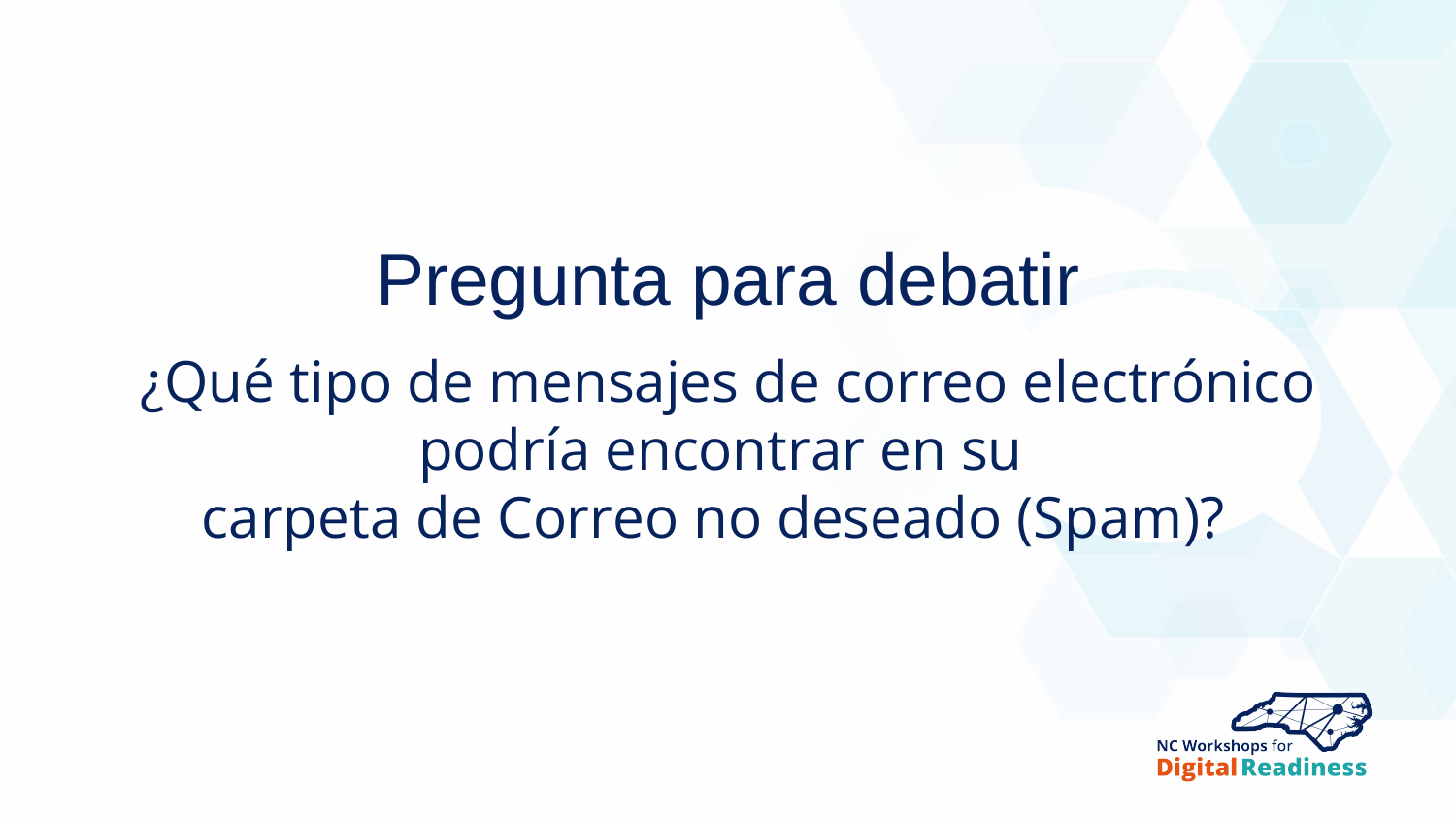

Pregunta para debatir
¿Qué tipo de mensajes de correo electrónico podría encontrar en su
carpeta de Correo no deseado (Spam)?